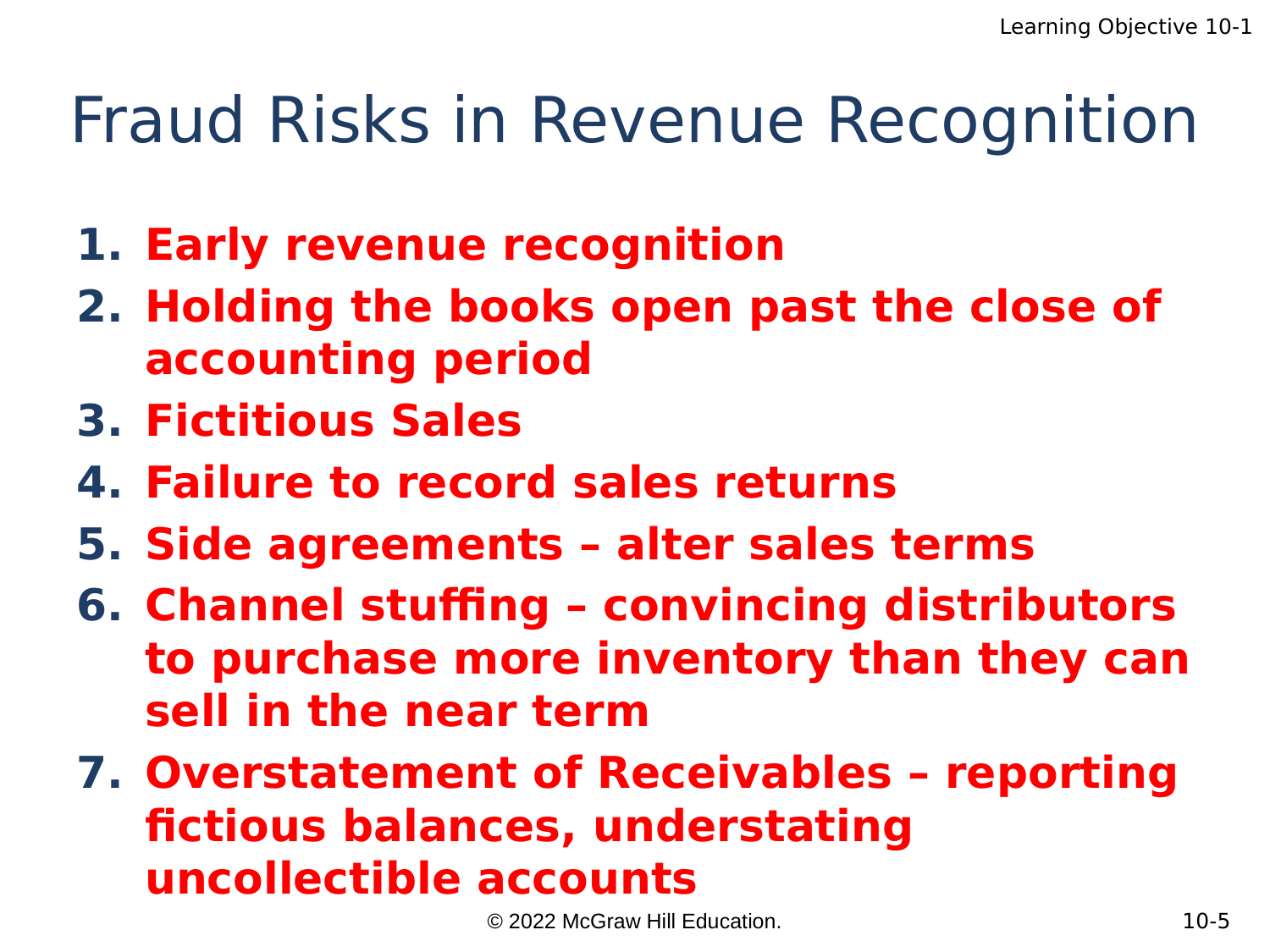

Learning Objective 10-1
# Fraud Risks in Revenue Recognition

Early revenue recognition
Holding the books open past the close of accounting period
Fictitious Sales
Failure to record sales returns
Side agreements – alter sales terms
Channel stuffing – convincing distributors to purchase more inventory than they can sell in the near term
Overstatement of Receivables – reporting fictious balances, understating uncollectible accounts